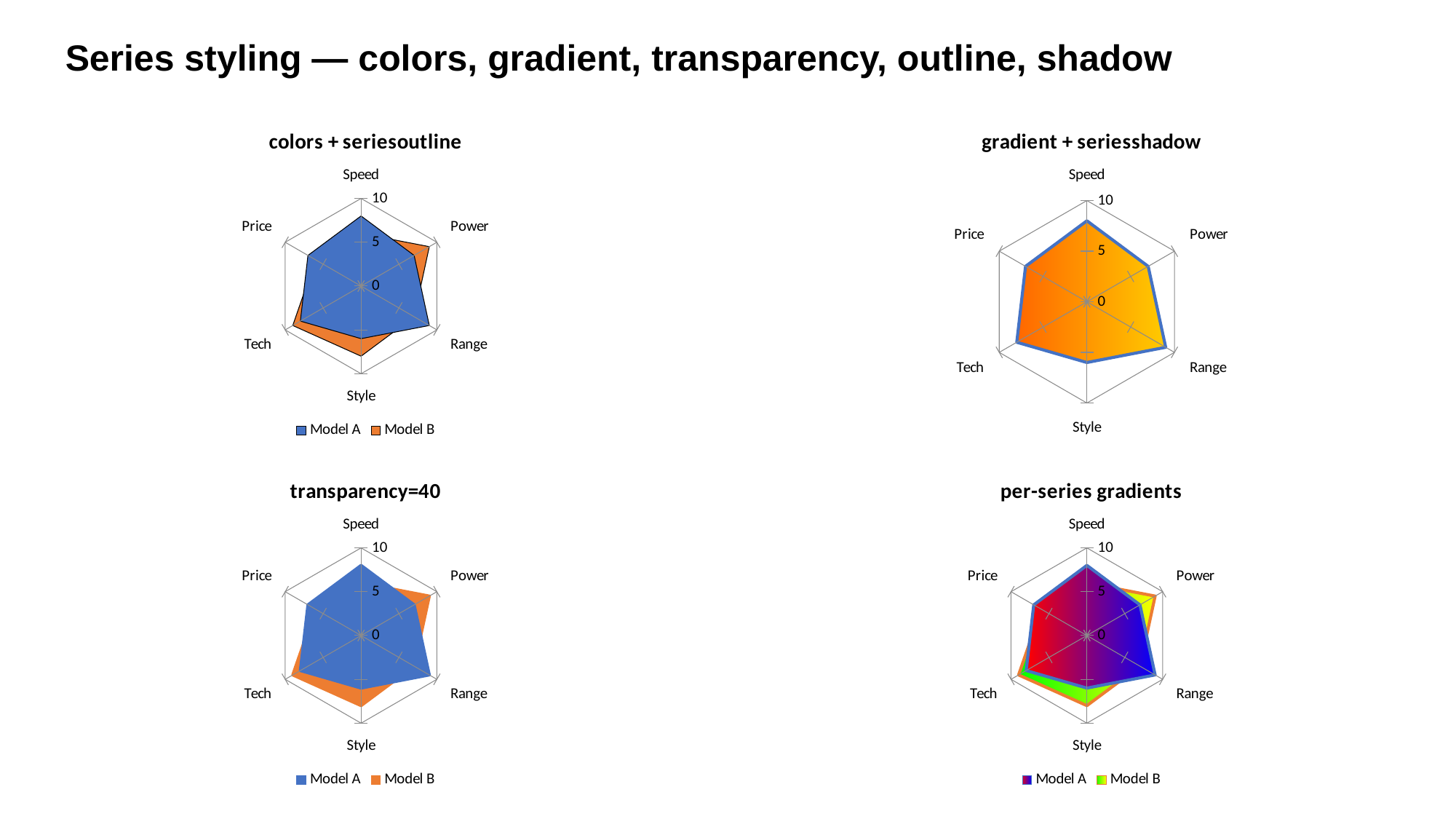

Series styling — colors, gradient, transparency, outline, shadow

### Chart: colors + seriesoutline

| Category |  |  |
|---|---|---|
| Speed | 8.0 | 6.0 |
| Power | 7.0 | 9.0 |
| Range | 9.0 | 7.0 |
| Style | 6.0 | 8.0 |
| Tech | 8.0 | 9.0 |
| Price | 7.0 | 6.0 |

### Chart: gradient + seriesshadow

| Category |  |
|---|---|
| Speed | 8.0 |
| Power | 7.0 |
| Range | 9.0 |
| Style | 6.0 |
| Tech | 8.0 |
| Price | 7.0 |

### Chart: transparency=40

| Category |  |  |
|---|---|---|
| Speed | 8.0 | 6.0 |
| Power | 7.0 | 9.0 |
| Range | 9.0 | 7.0 |
| Style | 6.0 | 8.0 |
| Tech | 8.0 | 9.0 |
| Price | 7.0 | 6.0 |

### Chart: per-series gradients

| Category |  |  |
|---|---|---|
| Speed | 8.0 | 6.0 |
| Power | 7.0 | 9.0 |
| Range | 9.0 | 7.0 |
| Style | 6.0 | 8.0 |
| Tech | 8.0 | 9.0 |
| Price | 7.0 | 6.0 |